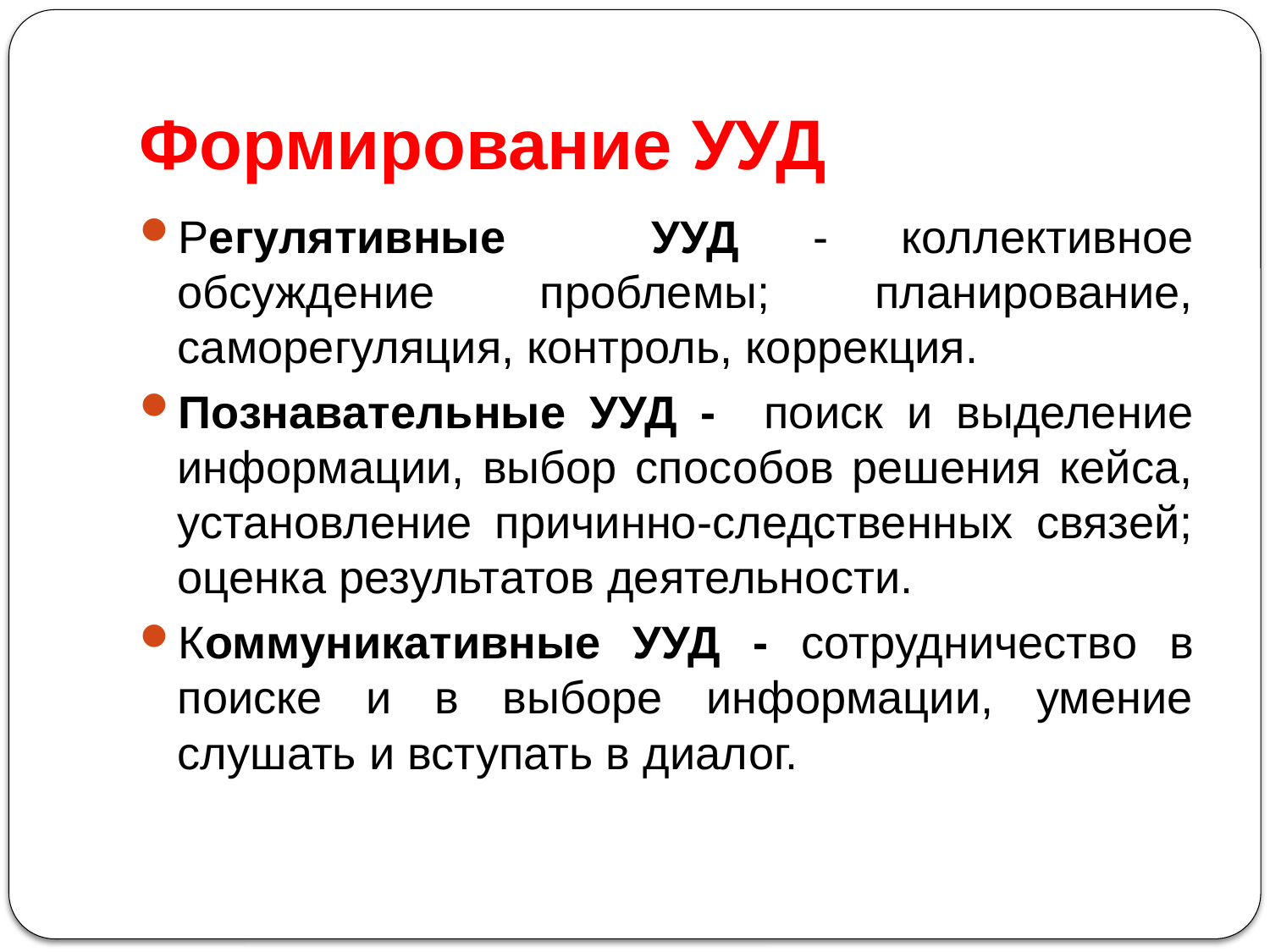

# Формирование УУД
Регулятивные  УУД - коллективное обсуждение проблемы; планирование, саморегуляция, контроль, коррекция.
Познавательные УУД -  поиск и выделение информации, выбор способов решения кейса, установление причинно-следственных связей; оценка результатов деятельности.
Коммуникативные УУД - сотрудничество в поиске и в выборе информации, умение слушать и вступать в диалог.